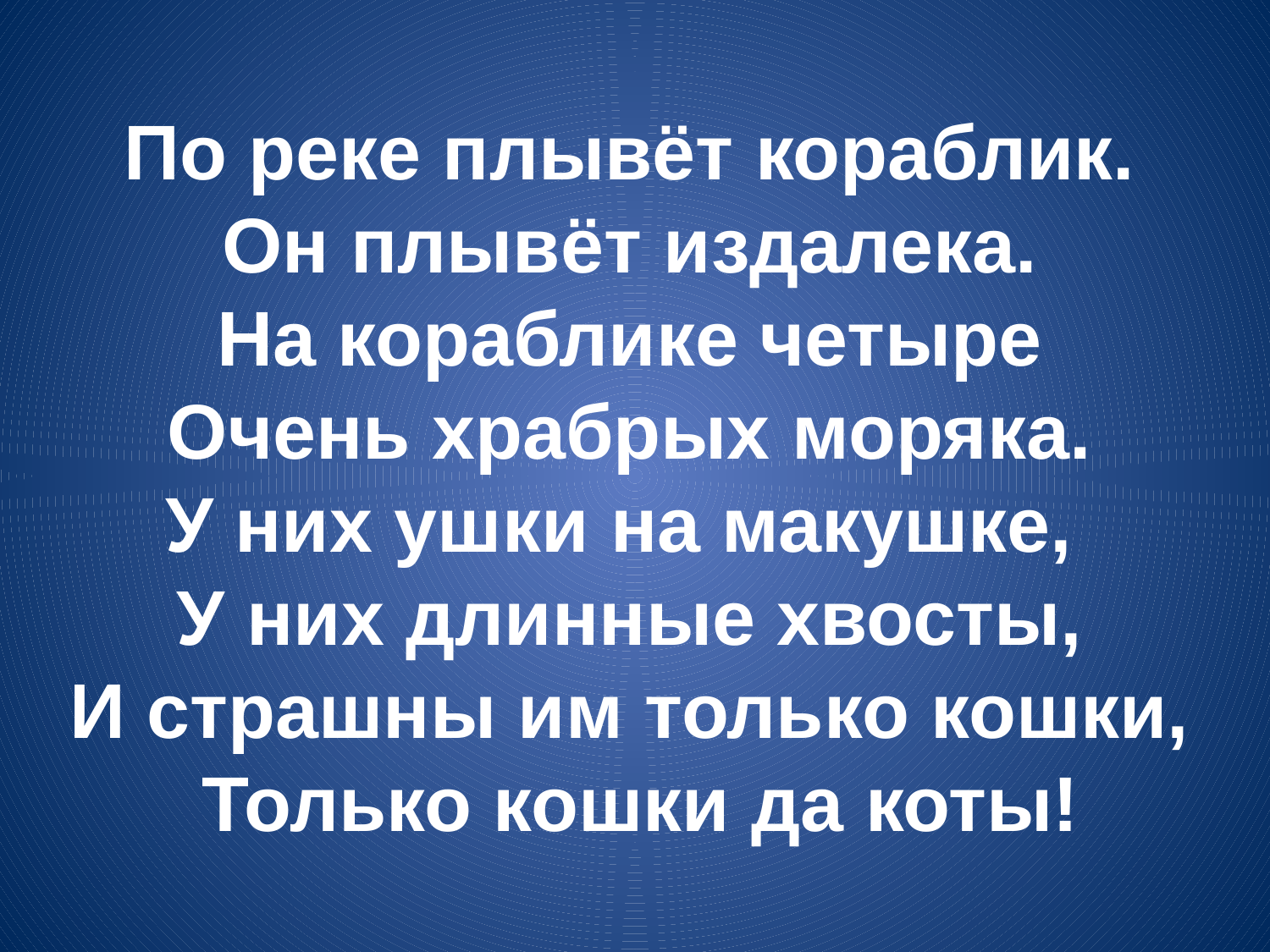

#
По реке плывёт кораблик.
Он плывёт издалека.
На кораблике четыре
Очень храбрых моряка.
У них ушки на макушке,
У них длинные хвосты,
И страшны им только кошки,
 Только кошки да коты!